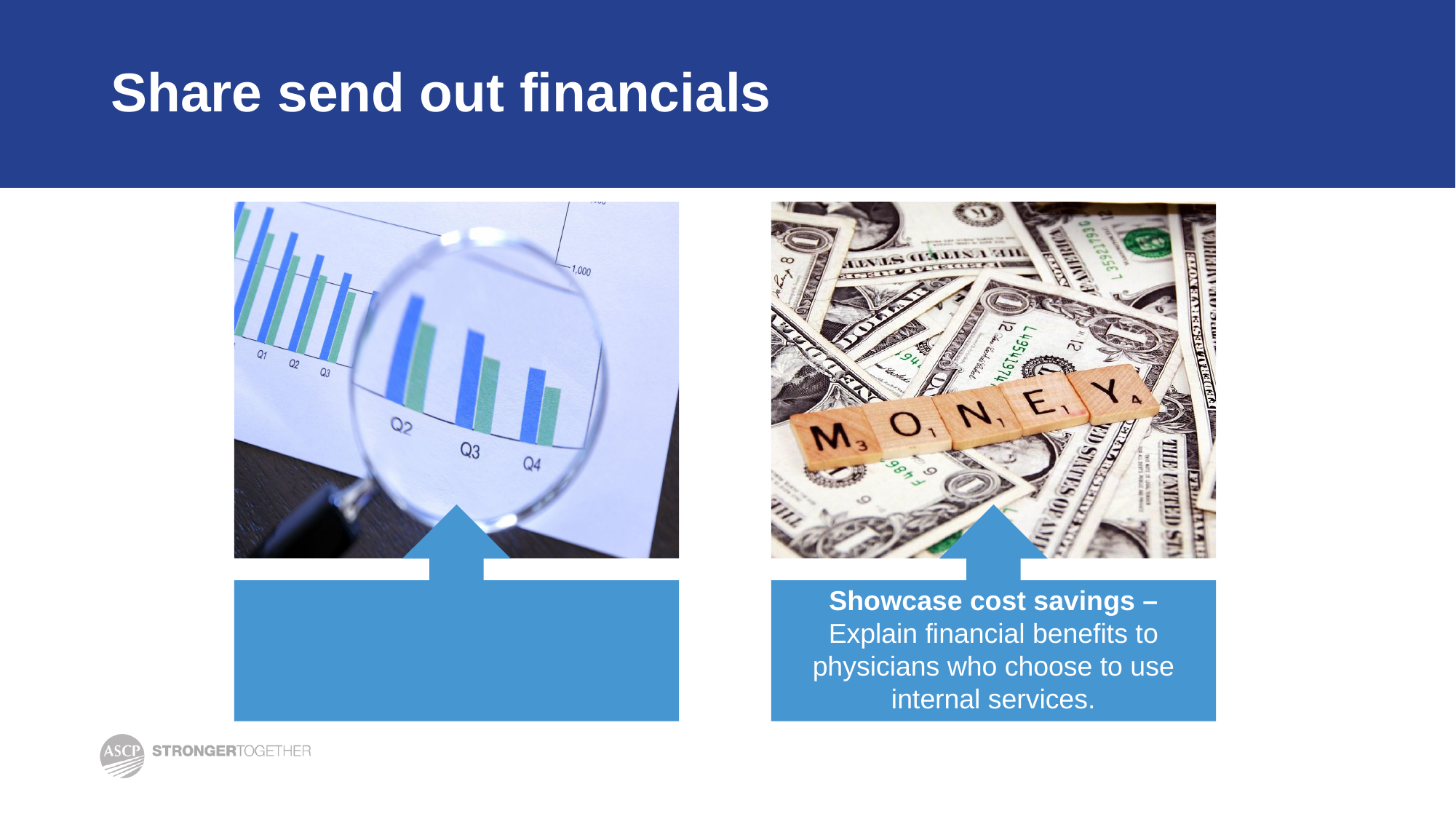

# Share send out financials

Showcase cost savings – Explain financial benefits to physicians who choose to use internal services.

Send out cost analysis - Compare in-house lab services with external labs.